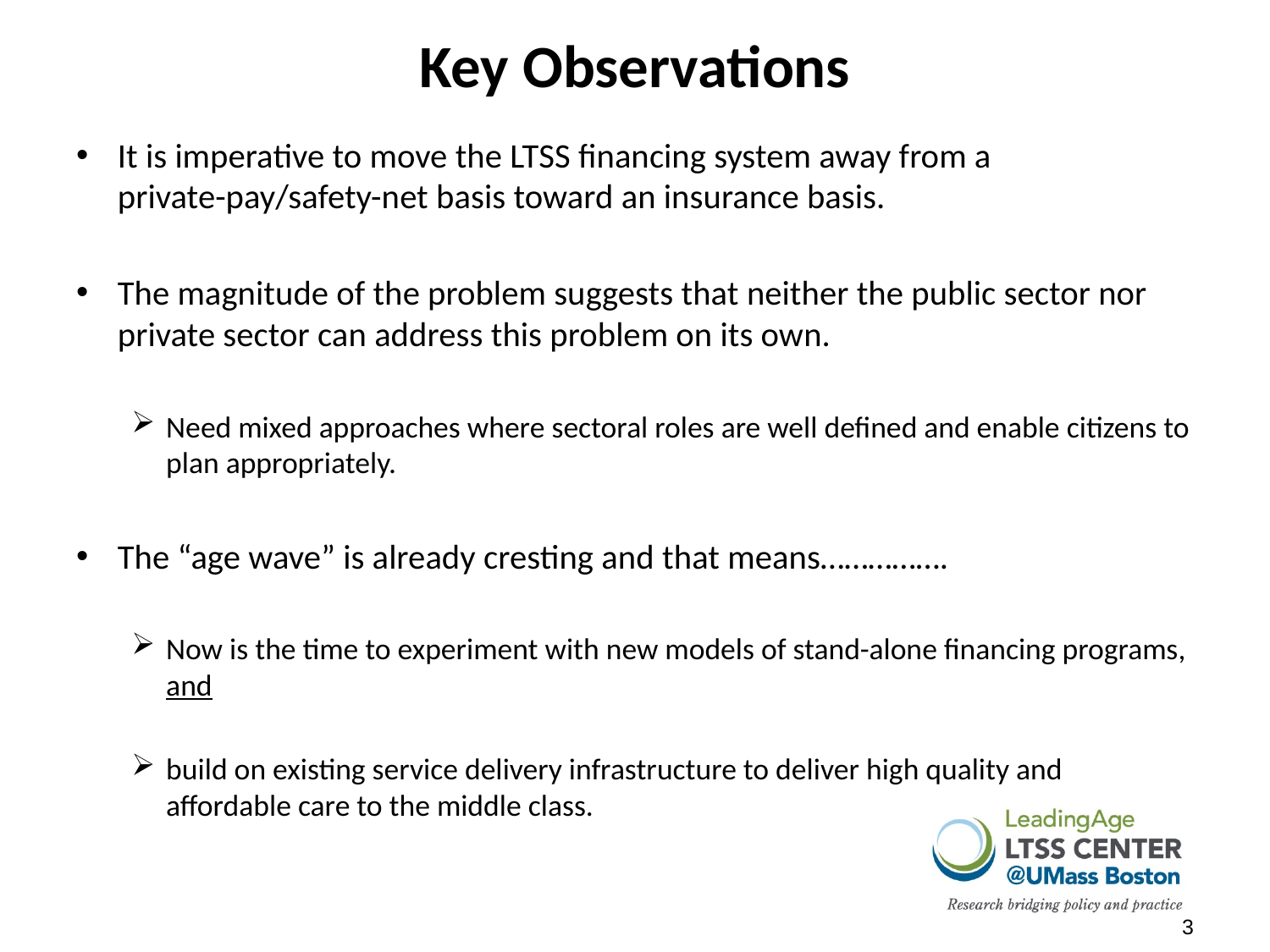

# Key Observations
It is imperative to move the LTSS financing system away from a private-pay/safety-net basis toward an insurance basis.

The magnitude of the problem suggests that neither the public sector nor private sector can address this problem on its own.

Need mixed approaches where sectoral roles are well defined and enable citizens to plan appropriately.

The “age wave” is already cresting and that means…………….

Now is the time to experiment with new models of stand-alone financing programs, and

build on existing service delivery infrastructure to deliver high quality and affordable care to the middle class.
3